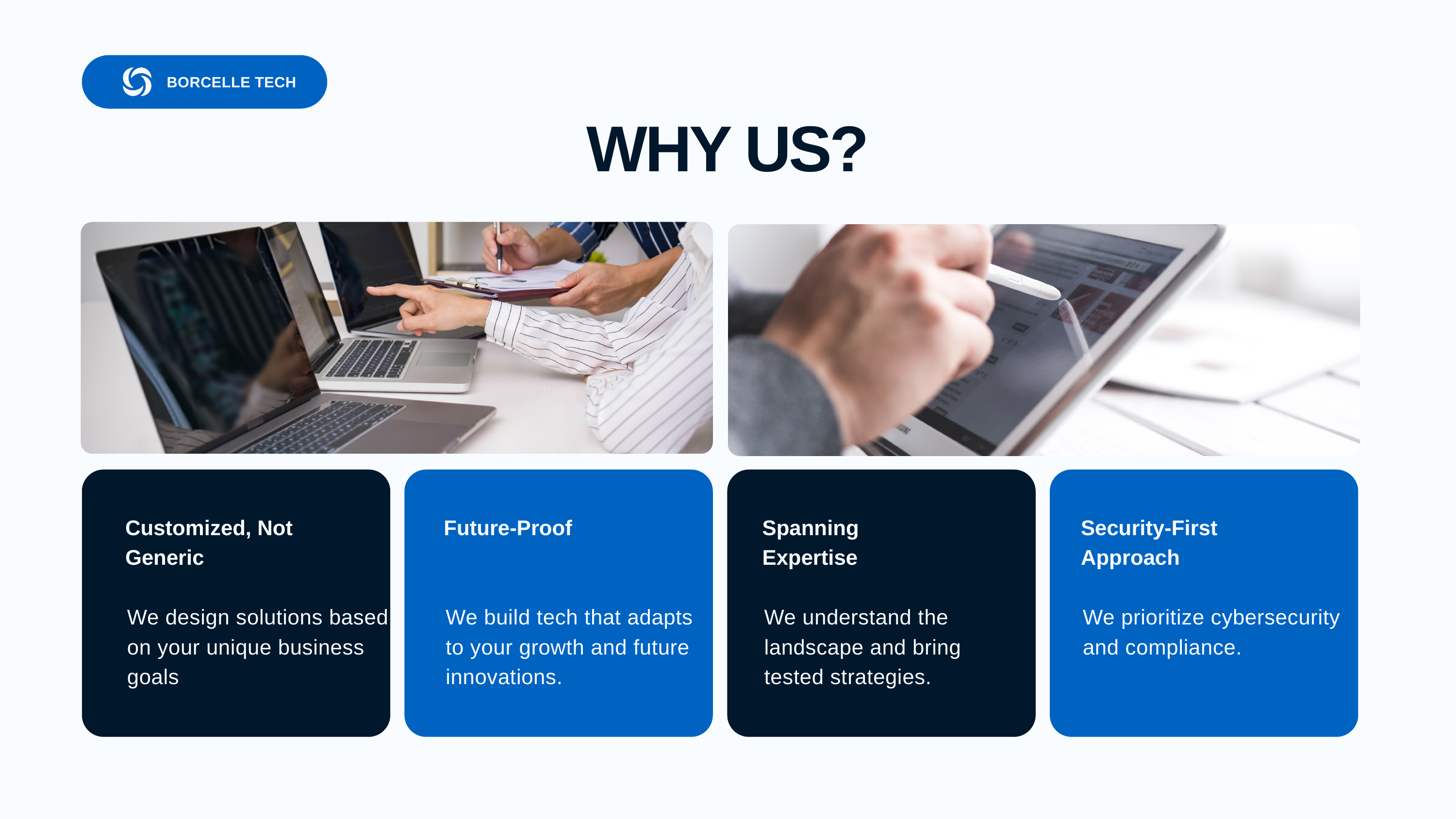

BORCELLE TECH
WHY US?

Customized, Not Generic
Future-Proof
Spanning Expertise
Security-First Approach
We design solutions based on your unique business goals
We build tech that adapts to your growth and future innovations.
We understand the landscape and bring tested strategies.
We prioritize cybersecurity and compliance.